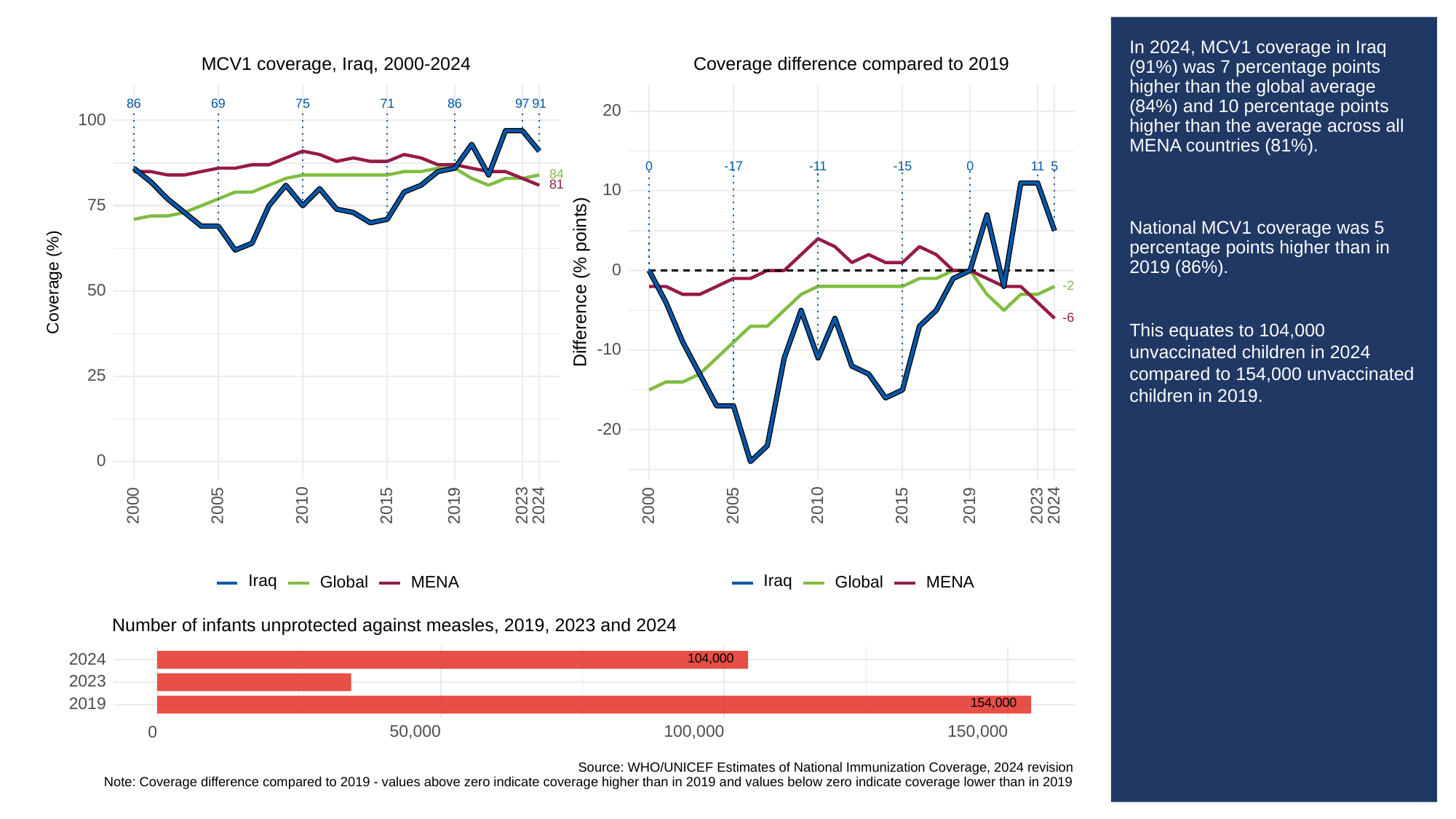

# In 2024, MCV1 coverage in Iraq (91%) was 7 percentage points higher than the global average (84%) and 10 percentage points higher than the average across all MENA countries (81%).

National MCV1 coverage was 5 percentage points higher than in 2019 (86%).

This equates to 104,000 unvaccinated children in 2024 compared to 154,000 unvaccinated children in 2019.

MCV1 coverage, Iraq, 2000-2024
Coverage difference compared to 2019

86
69
86
97
91
75
71
20

100

0
-15
0
-17
-11
11
5

84

81

10

75

0

Difference (% points)
Coverage (%)
-2
50

-6

-10

25

-20

0

2023
2023
2000
2005
2010
2015
2019
2024
2000
2005
2010
2015
2019
2024
Iraq
Iraq
Global
Global
MENA
MENA

Number of infants unprotected against measles, 2019, 2023 and 2024

104,000
2024

2023

154,000
2019

50,000
100,000
150,000
0
Source: WHO/UNICEF Estimates of National Immunization Coverage, 2024 revision
Note: Coverage difference compared to 2019 - values above zero indicate coverage higher than in 2019 and values below zero indicate coverage lower than in 2019